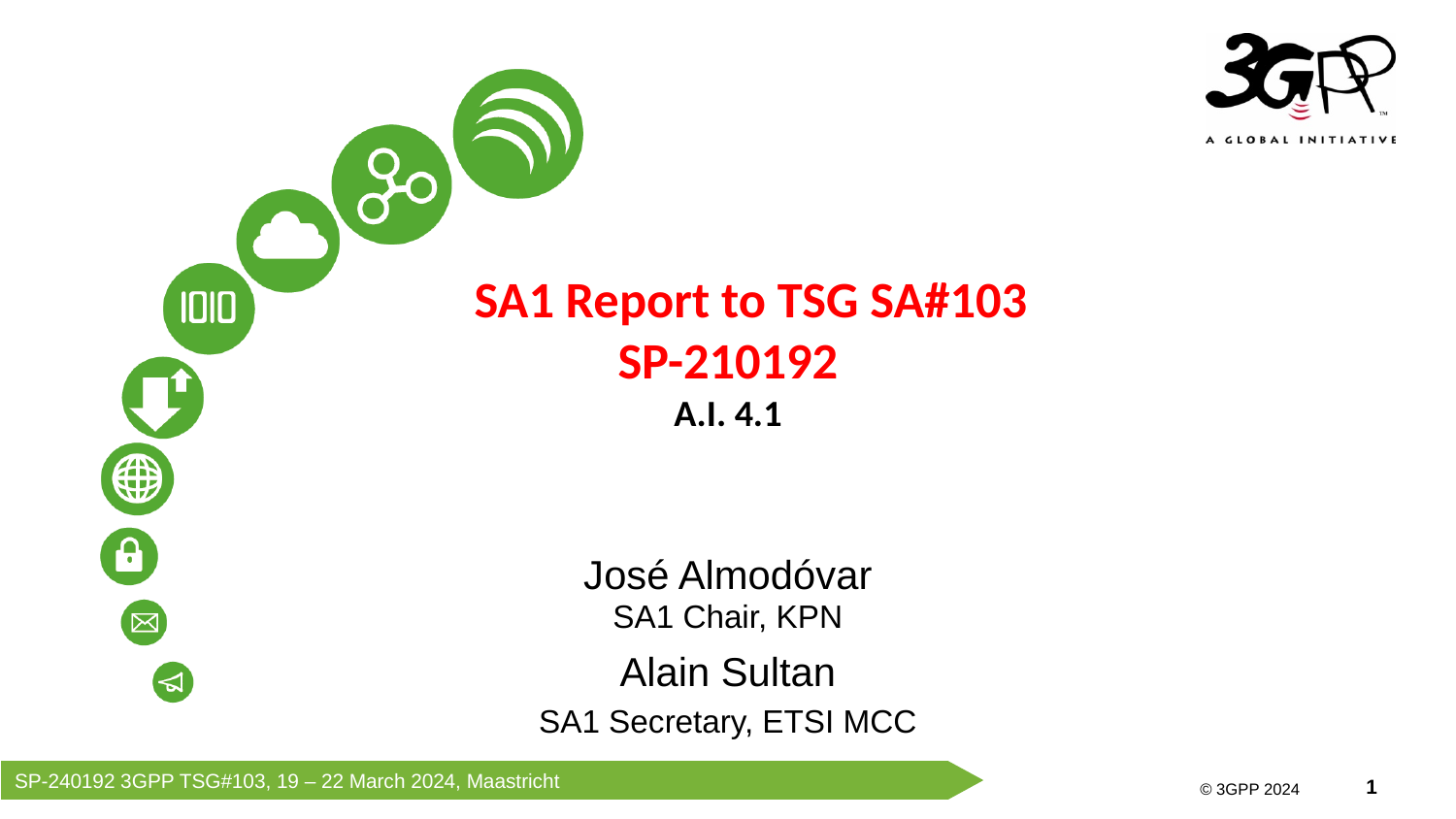

SA1 Report to TSG SA#103
SP-210192
A.I. 4.1
José Almodóvar
SA1 Chair, KPN
Alain Sultan
SA1 Secretary, ETSI MCC

SP-240192 3GPP TSG#103, 19 – 22 March 2024, Maastricht

© 3GPP 2024